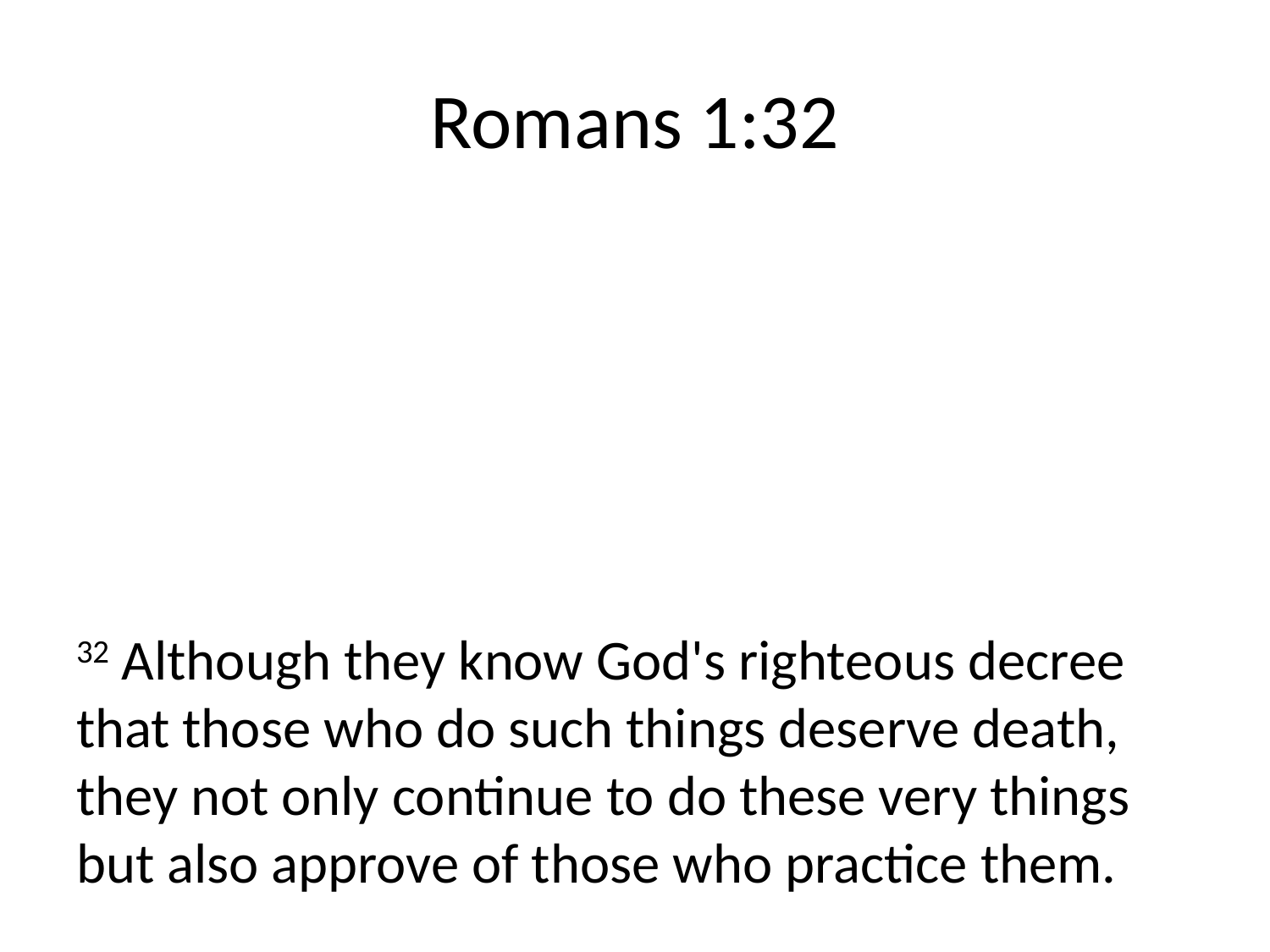

# Romans 1:32

32 Although they know God's righteous decree that those who do such things deserve death, they not only continue to do these very things but also approve of those who practice them.